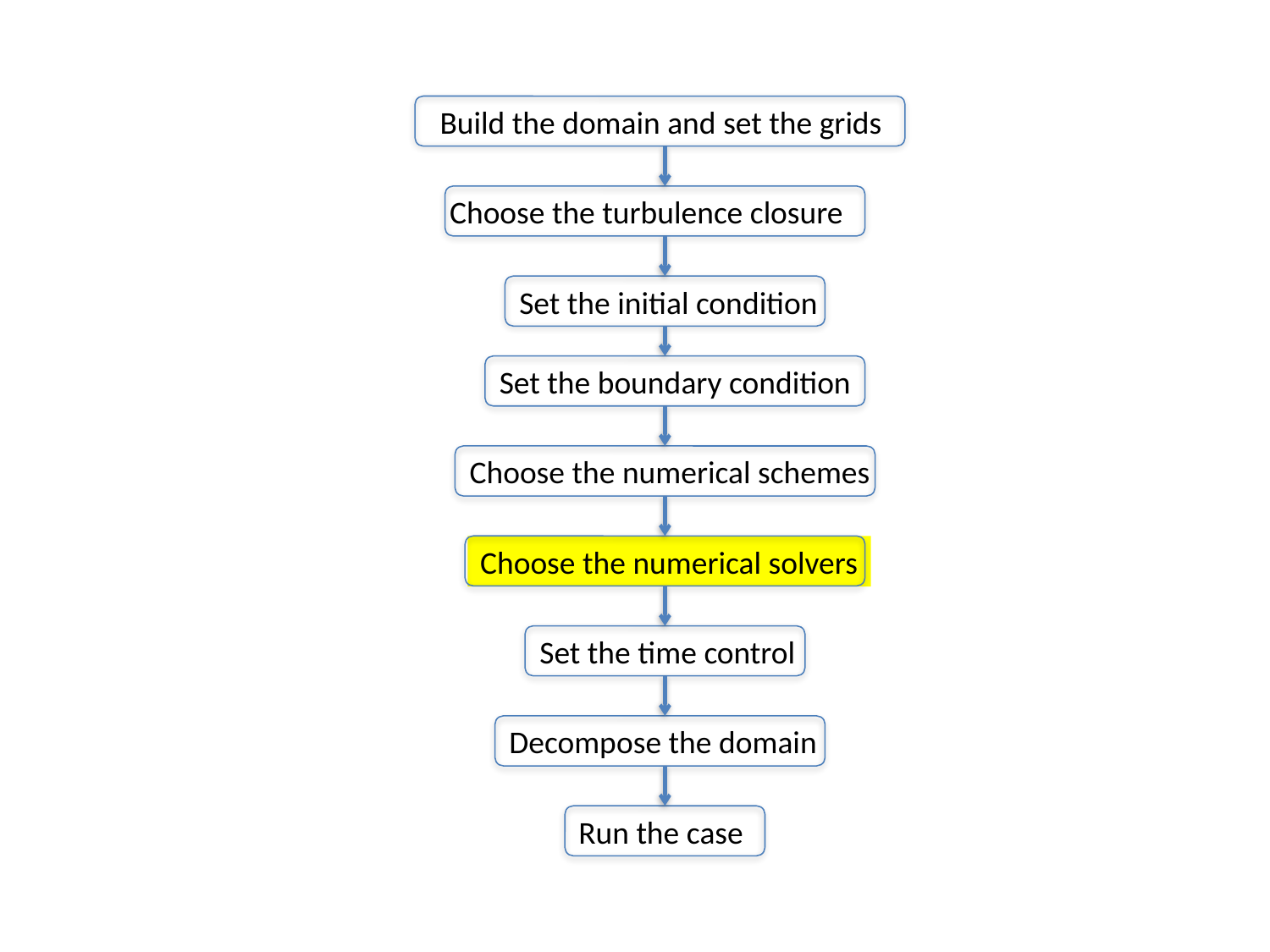

Build the domain and set the grids
Choose the turbulence closure

Set the initial condition

Set the boundary condition

Choose the numerical schemes

Choose the numerical solvers

Set the time control

Decompose the domain

Run the case